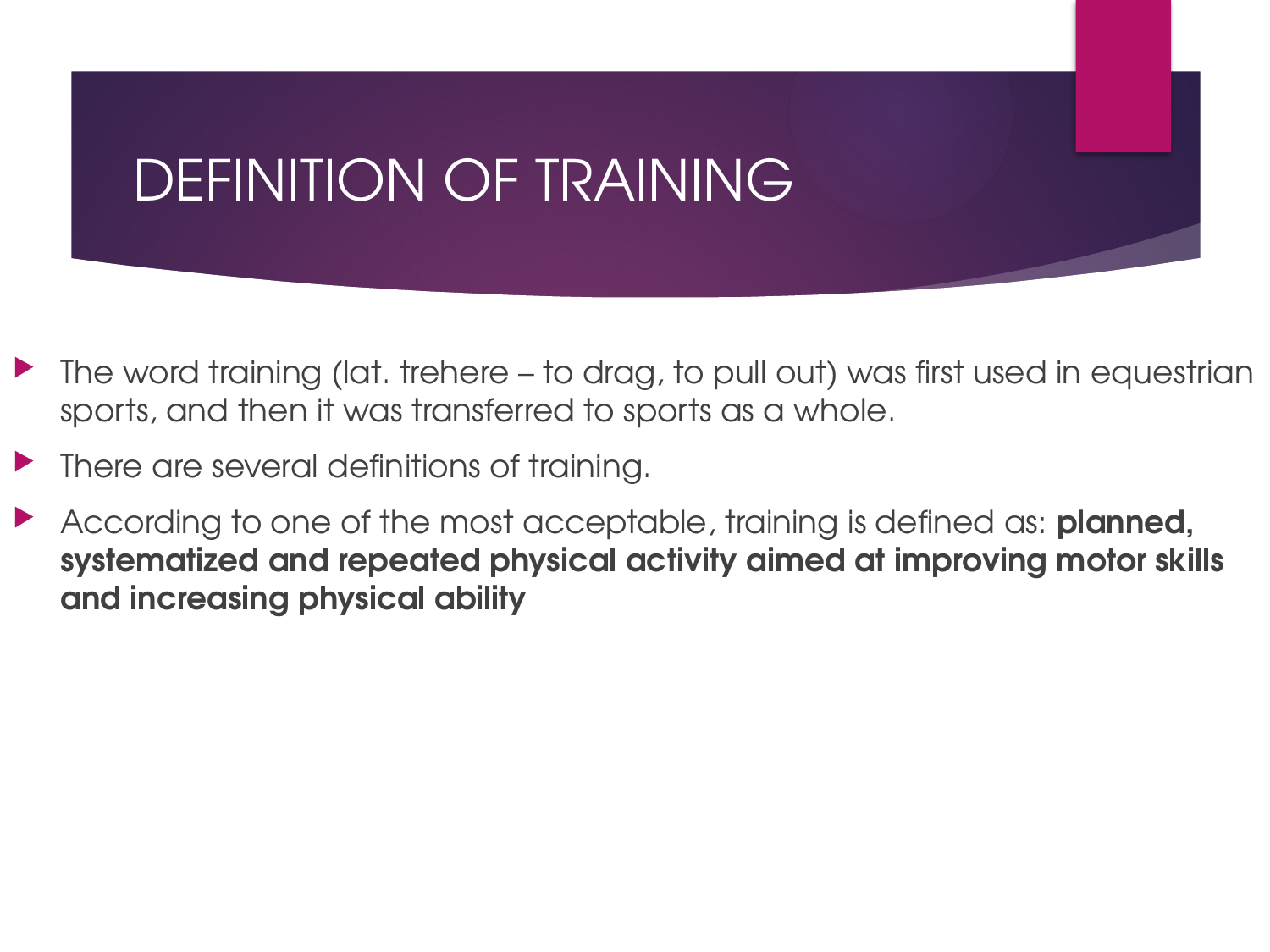

# DEFINITION OF TRAINING
The word training (lat. trehere – to drag, to pull out) was first used in equestrian sports, and then it was transferred to sports as a whole.
There are several definitions of training.
According to one of the most acceptable, training is defined as: planned, systematized and repeated physical activity aimed at improving motor skills and increasing physical ability